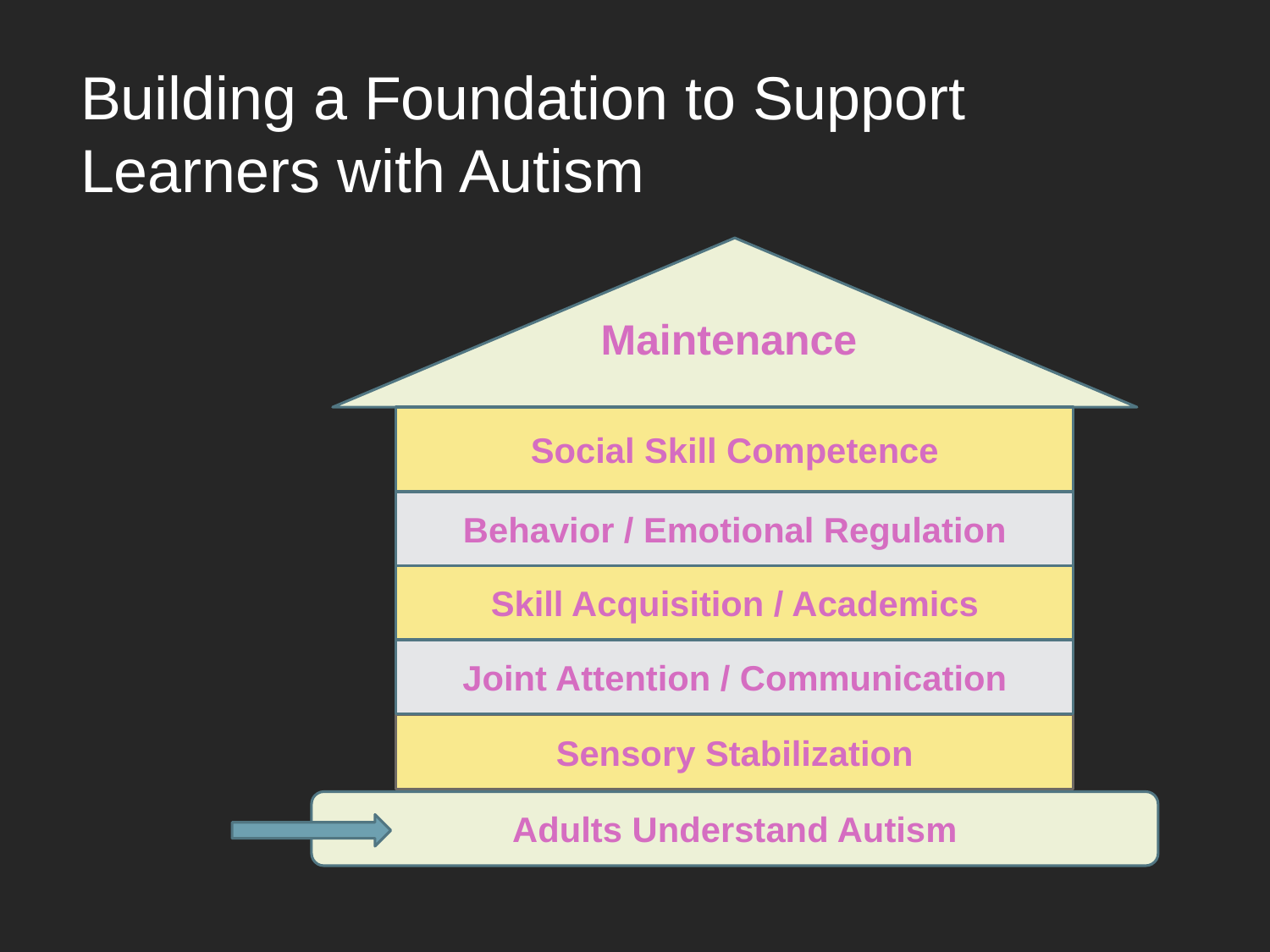

# Building a Foundation to Support Learners with Autism

Maintenance
Social Skill Competence
Behavior / Emotional Regulation
Skill Acquisition / Academics
Joint Attention / Communication
Sensory Stabilization
Adults Understand Autism